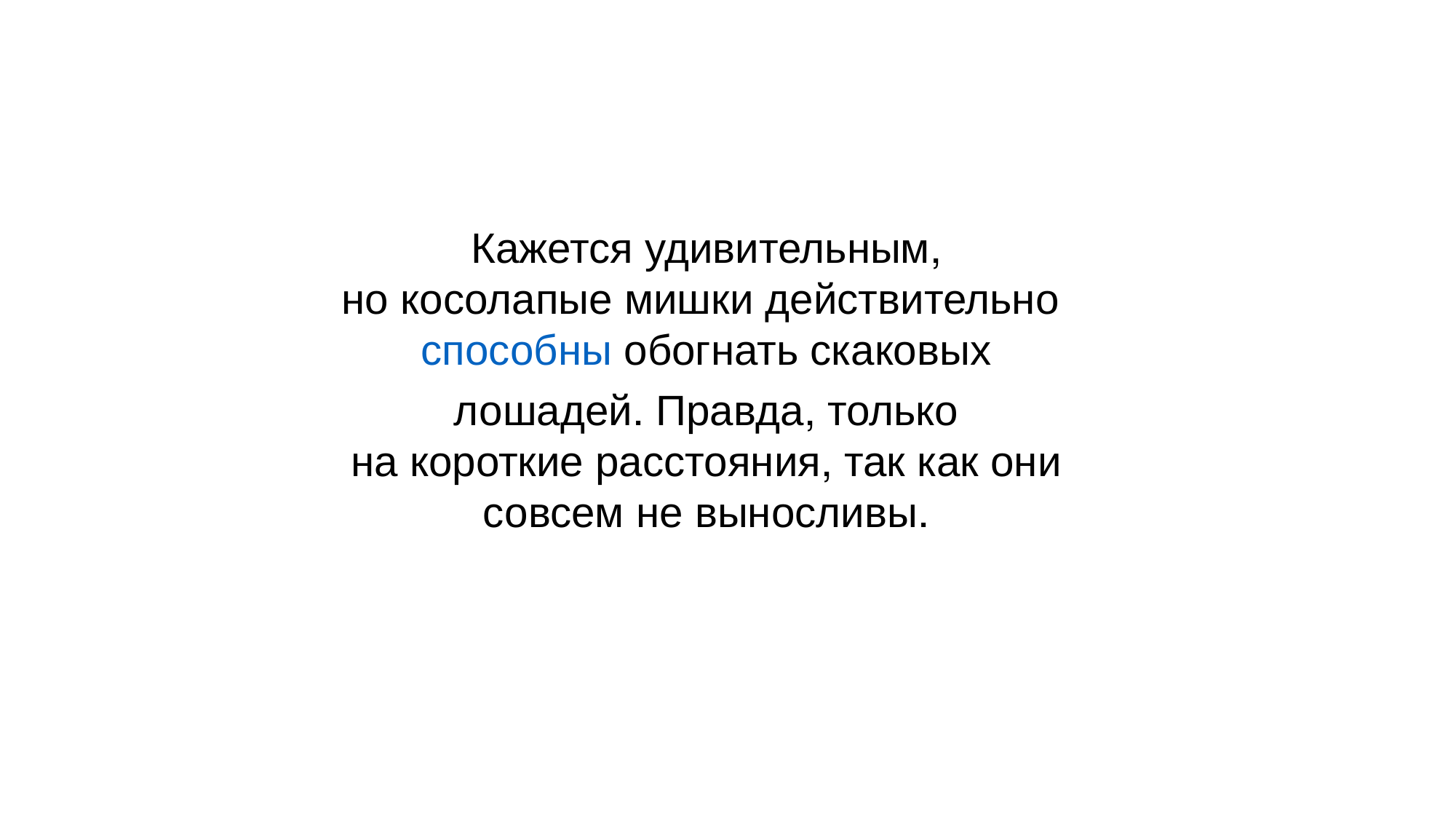

Кажется удивительным, но косолапые мишки действительно способны обогнать скаковых лошадей. Правда, только на короткие расстояния, так как они совсем не выносливы.